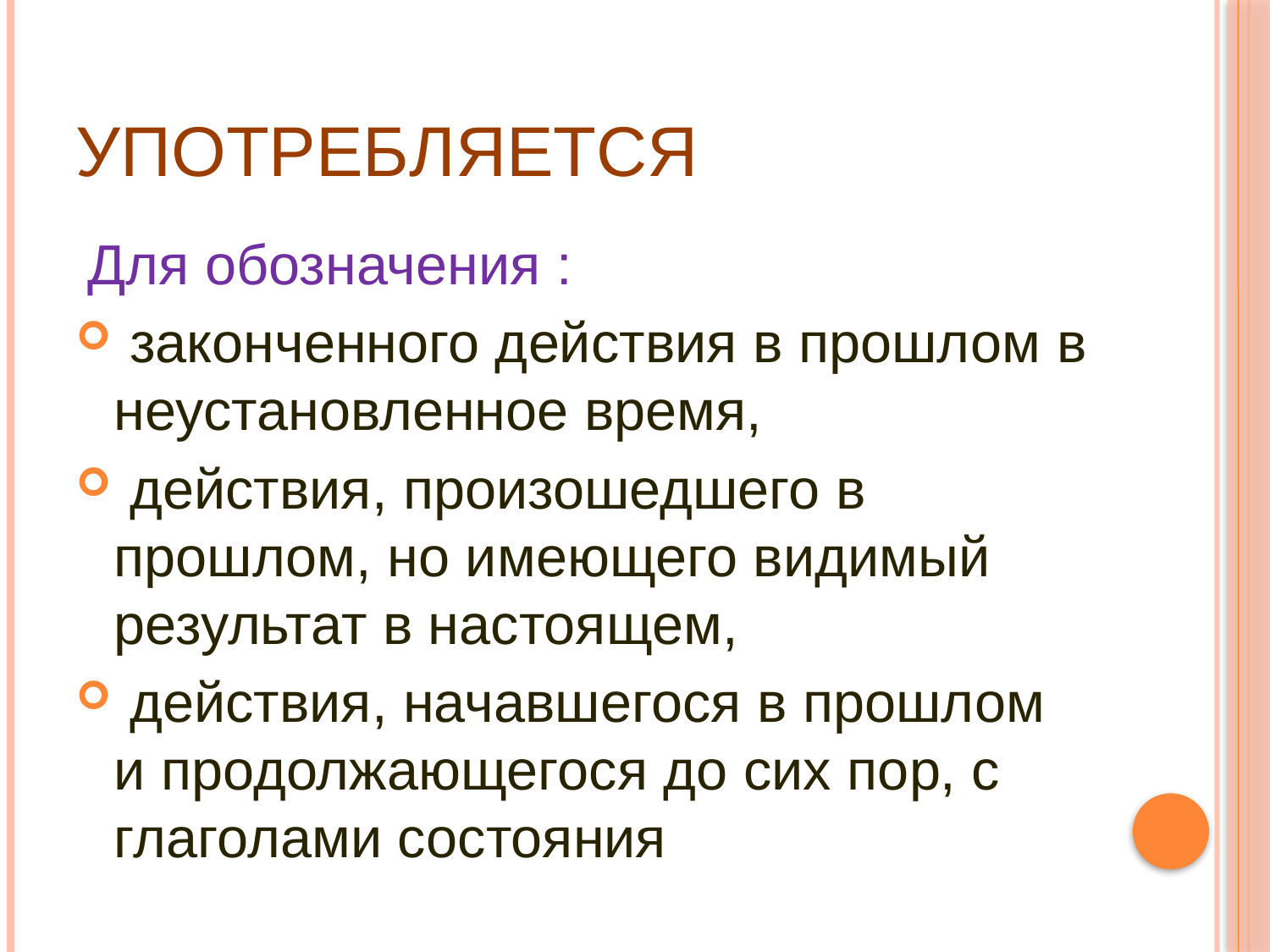

# УПОТРЕБЛЯЕТСЯ
 Для обозначения :
 законченного действия в прошлом в неустановленное время,
 действия, произошедшего в прошлом, но имеющего видимый результат в настоящем,
 действия, начавшегося в прошлом и продолжающегося до сих пор, с глаголами состояния